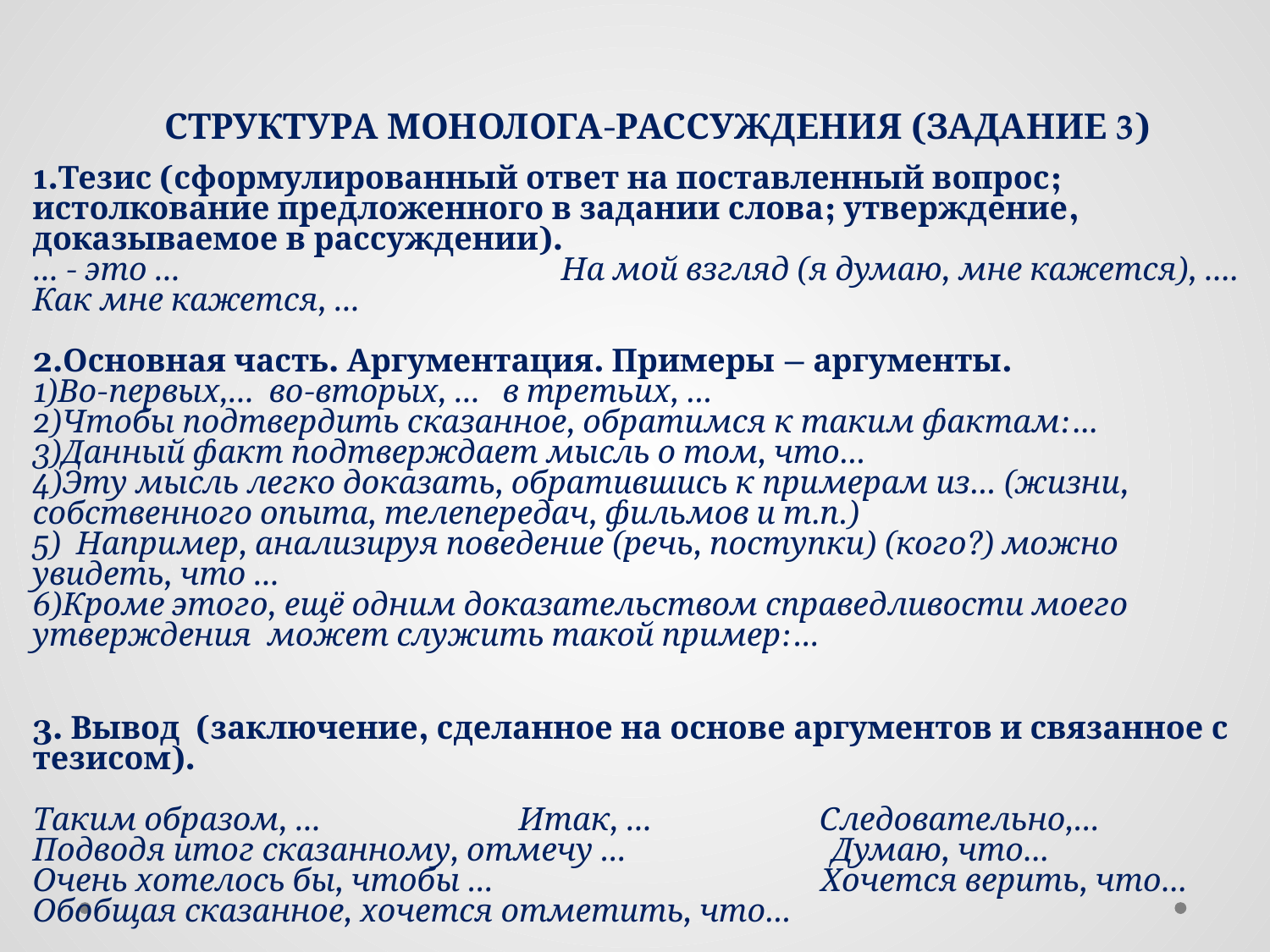

Структура монолога-рассуждения (задание 3)
1.Тезис (сформулированный ответ на поставленный вопрос; истолкование предложенного в задании слова; утверждение, доказываемое в рассуждении).
… - это …                                                  На мой взгляд (я думаю, мне кажется), .…
Как мне кажется, …

2.Основная часть. Аргументация. Примеры – аргументы.
Во-первых,…  во-вторых, …   в третьих, …
Чтобы подтвердить сказанное, обратимся к таким фактам:...
Данный факт подтверждает мысль о том, что…
Эту мысль легко доказать, обратившись к примерам из… (жизни, собственного опыта, телепередач, фильмов и т.п.)
  Например, анализируя поведение (речь, поступки) (кого?) можно увидеть, что …
Кроме этого, ещё одним доказательством справедливости моего утверждения  может служить такой пример:…

3. Вывод  (заключение, сделанное на основе аргументов и связанное с тезисом).

Таким образом, …                          Итак, …                      Следовательно,…
Подводя итог сказанному, отмечу …                           Думаю, что…
Очень хотелось бы, чтобы …                                           Хочется верить, что…
Обобщая сказанное, хочется отметить, что…